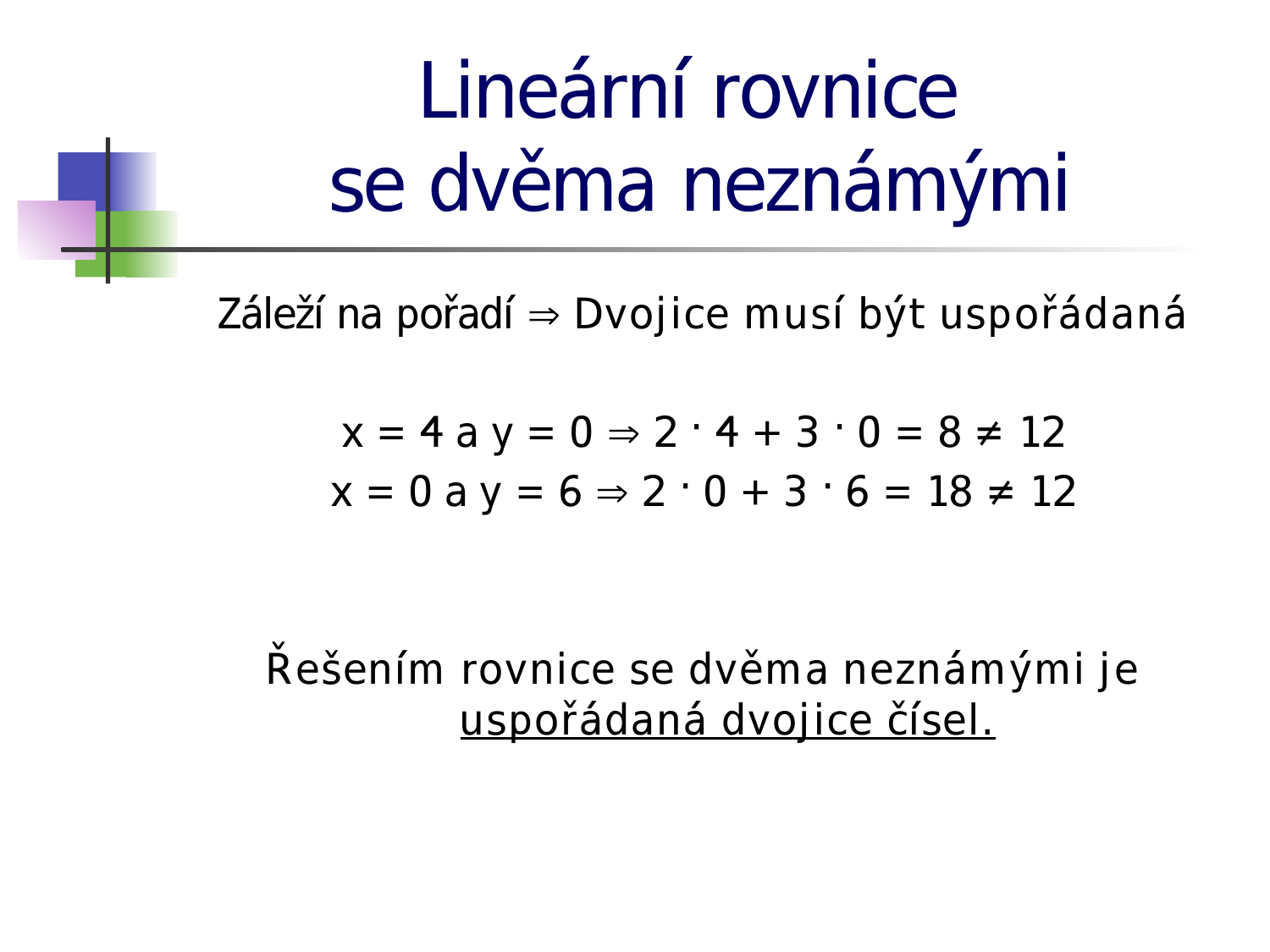

# Lineární rovnice se dvěma neznámými
Záleží na pořadí ⇒ Dvojice musí být uspořádaná

x = 4 a y = 0 ⇒ 2 · 4 + 3 · 0 = 8 ≠ 12
x = 0 a y = 6 ⇒ 2 · 0 + 3 · 6 = 18 ≠ 12

Řešením rovnice se dvěma neznámými je uspořádaná dvojice čísel.